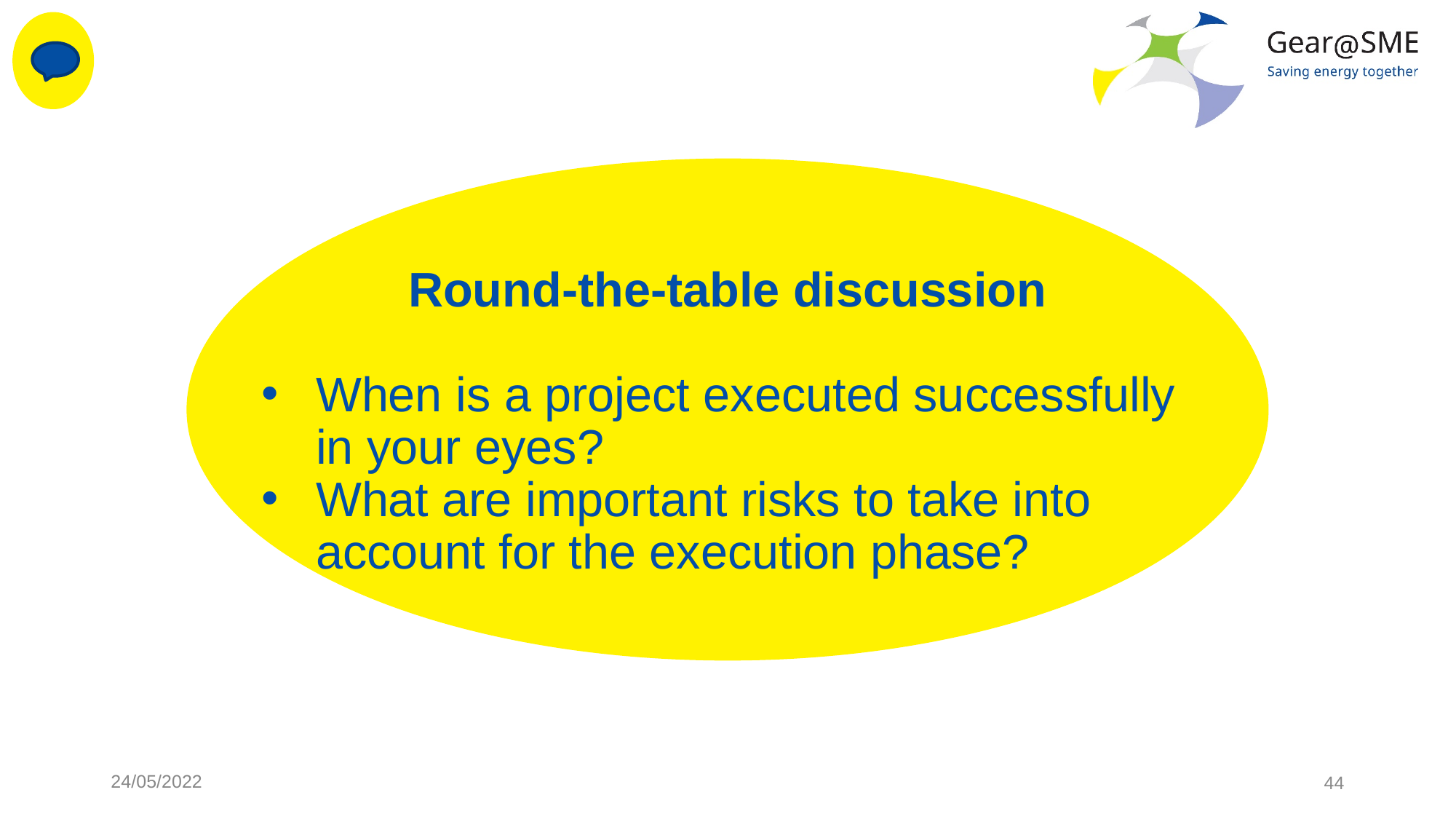

Round-the-table discussion

When is a project executed successfully in your eyes?
What are important risks to take into account for the execution phase?

24/05/2022
44